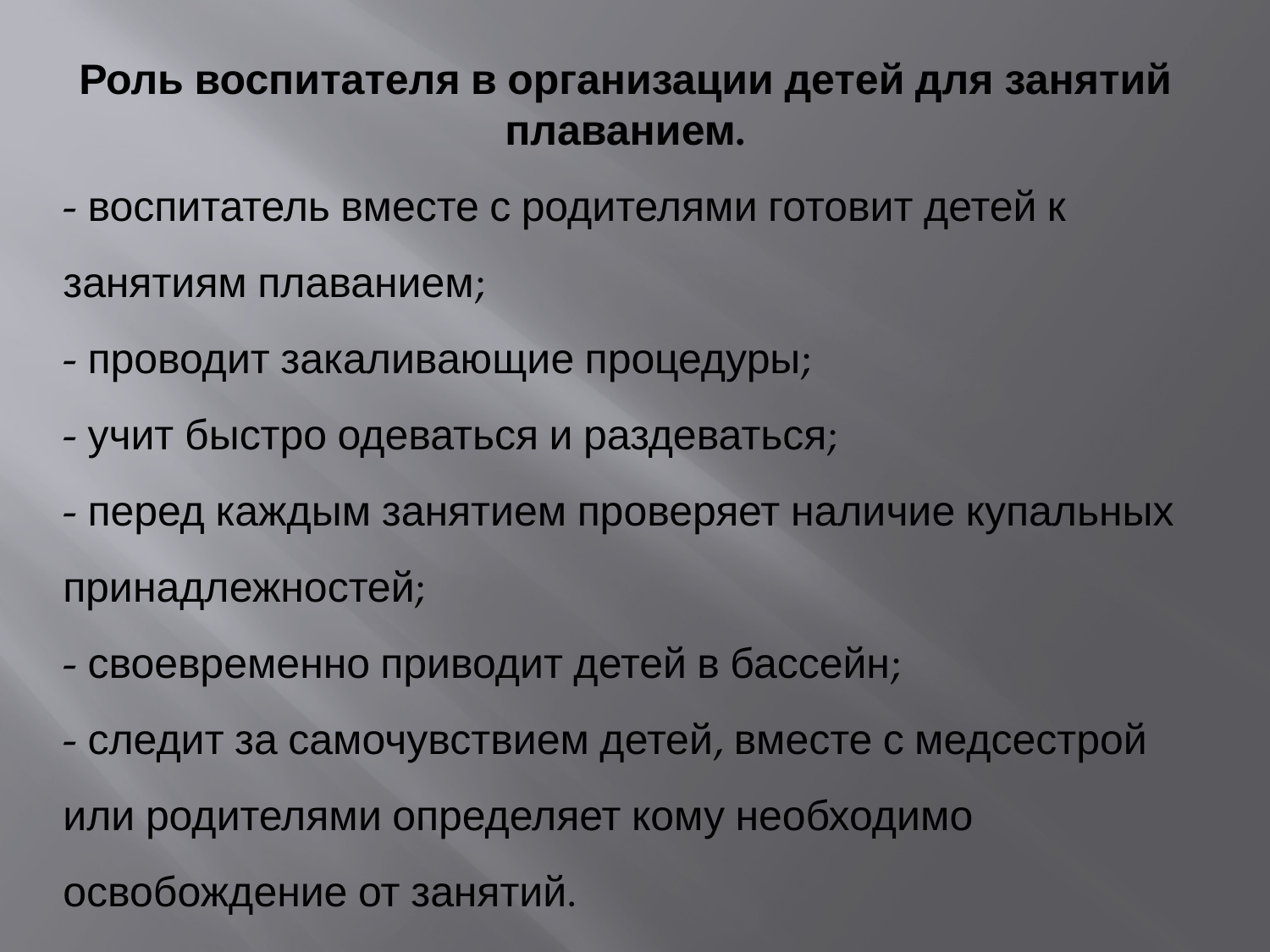

Роль воспитателя в организации детей для занятий плаванием.
- воспитатель вместе с родителями готовит детей к занятиям плаванием;
- проводит закаливающие процедуры;
- учит быстро одеваться и раздеваться;
- перед каждым занятием проверяет наличие купальных принадлежностей;
- своевременно приводит детей в бассейн;
- следит за самочувствием детей, вместе с медсестрой или родителями определяет кому необходимо освобождение от занятий.